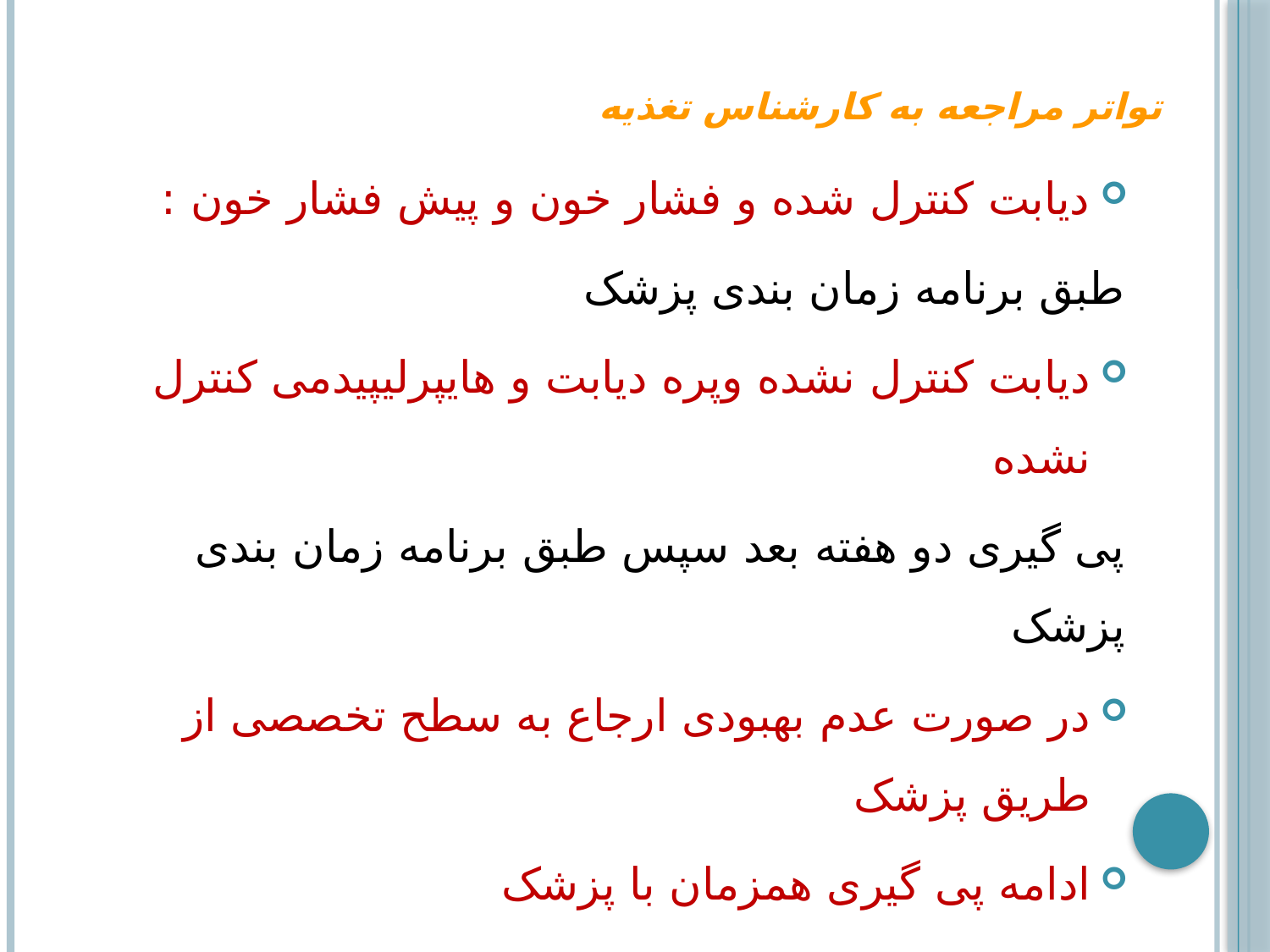

# تواتر مراجعه به کارشناس تغذیه
دیابت کنترل شده و فشار خون و پیش فشار خون :
طبق برنامه زمان بندی پزشک
دیابت کنترل نشده وپره دیابت و هایپرلیپیدمی کنترل نشده
پی گیری دو هفته بعد سپس طبق برنامه زمان بندی پزشک
در صورت عدم بهبودی ارجاع به سطح تخصصی از طریق پزشک
ادامه پی گیری همزمان با پزشک